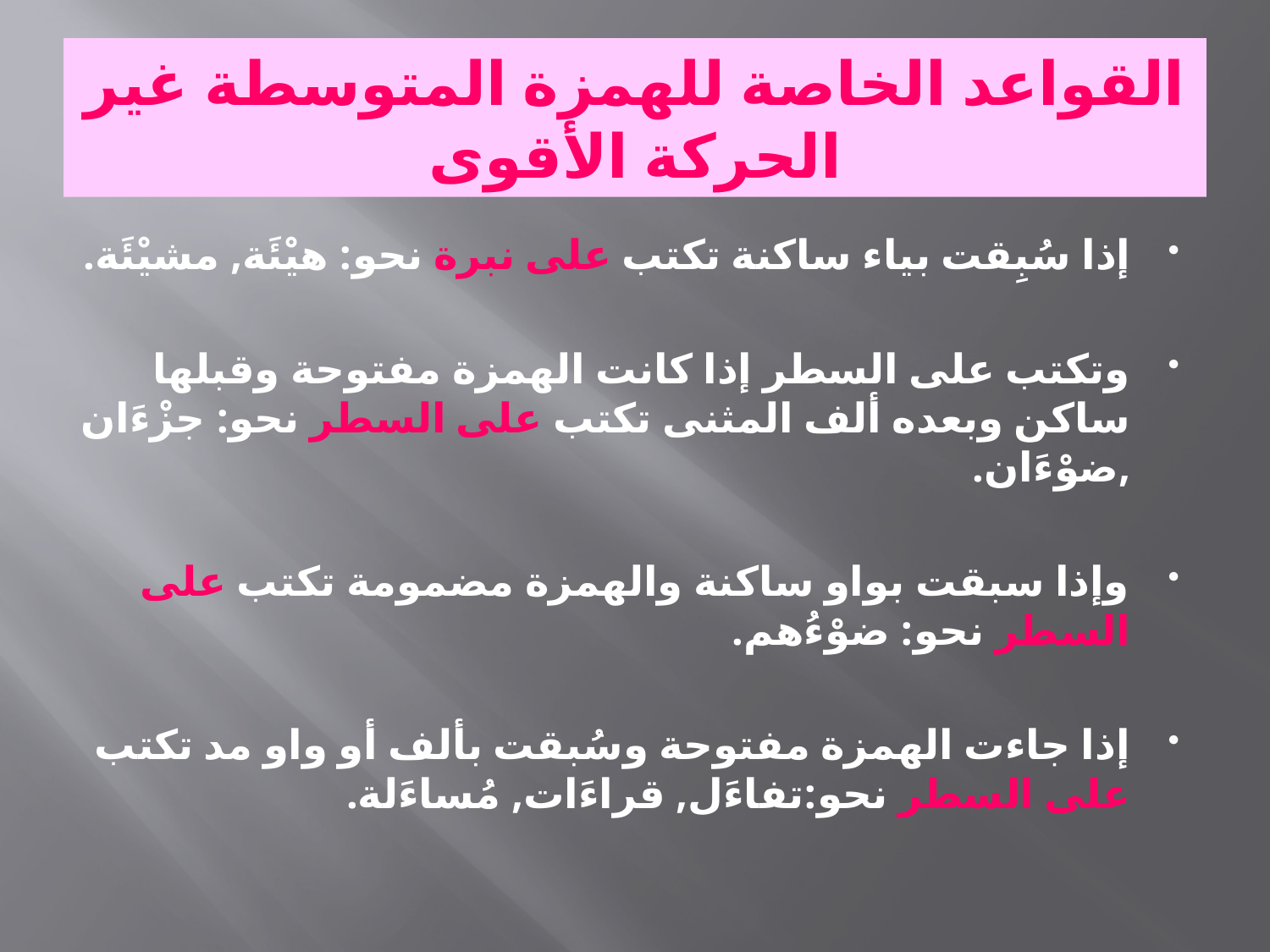

# القواعد الخاصة للهمزة المتوسطة غير الحركة الأقوى
إذا سُبِقت بياء ساكنة تكتب على نبرة نحو: هيْئَة, مشيْئَة.

وتكتب على السطر إذا كانت الهمزة مفتوحة وقبلها ساكن وبعده ألف المثنى تكتب على السطر نحو: جزْءَان ,ضوْءَان.

وإذا سبقت بواو ساكنة والهمزة مضمومة تكتب على السطر نحو: ضوْءُهم.

إذا جاءت الهمزة مفتوحة وسُبقت بألف أو واو مد تكتب على السطر نحو:تفاءَل, قراءَات, مُساءَلة.